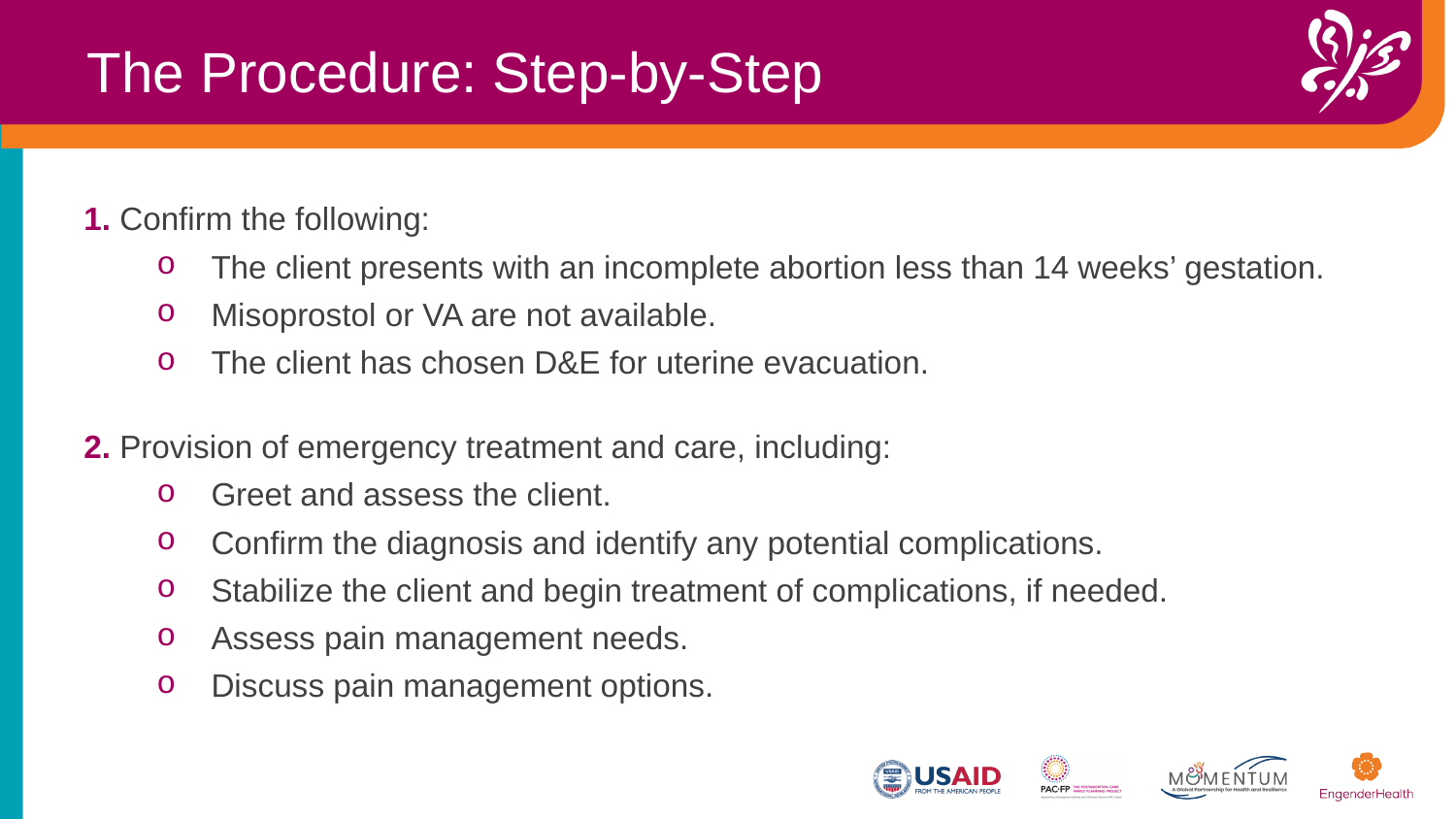

The Procedure: Step-by-Step
1. Confirm the following:
The client presents with an incomplete abortion less than 14 weeks’ gestation.
Misoprostol or VA are not available.
The client has chosen D&E for uterine evacuation.
2. Provision of emergency treatment and care, including:
Greet and assess the client.
Confirm the diagnosis and identify any potential complications.
Stabilize the client and begin treatment of complications, if needed.
Assess pain management needs.
Discuss pain management options.